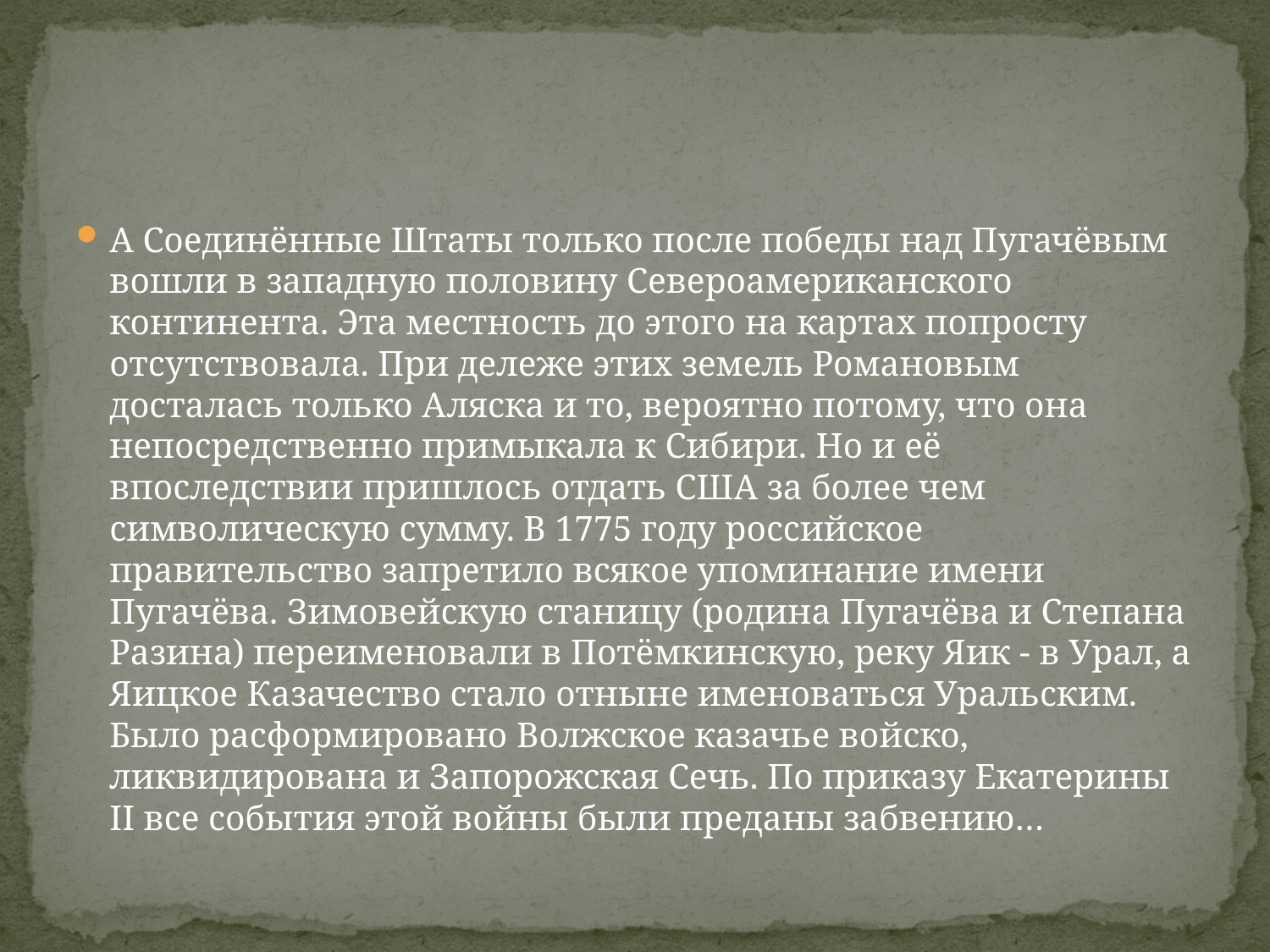

#
А Соединённые Штаты только после победы над Пугачёвым вошли в западную половину Североамериканского континента. Эта местность до этого на картах попросту отсутствовала. При дележе этих земель Романовым досталась только Аляска и то, вероятно потому, что она непосредственно примыкала к Сибири. Но и её впоследствии пришлось отдать США за более чем символическую сумму. В 1775 году российское правительство запретило всякое упоминание имени Пугачёва. Зимовейскую станицу (родина Пугачёва и Степана Разина) переименовали в Потёмкинскую, реку Яик - в Урал, а Яицкое Казачество стало отныне именоваться Уральским. Было расформировано Волжское казачье войско, ликвидирована и Запорожская Сечь. По приказу Екатерины II все события этой войны были преданы забвению…